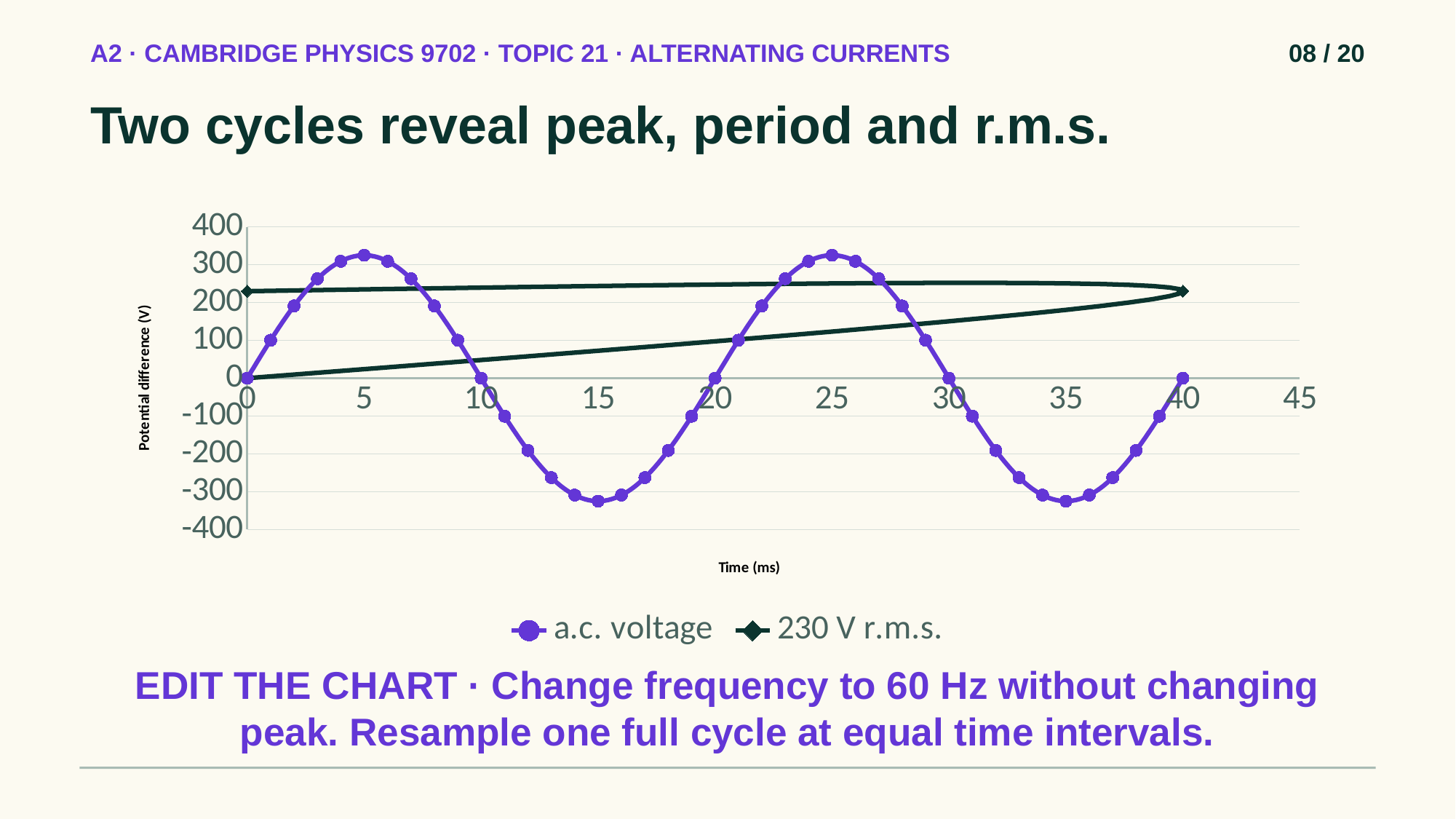

A2 · CAMBRIDGE PHYSICS 9702 · TOPIC 21 · ALTERNATING CURRENTS
08 / 20
Two cycles reveal peak, period and r.m.s.

### Chart

| Category |  |  |
|---|---|---|
EDIT THE CHART · Change frequency to 60 Hz without changing peak. Resample one full cycle at equal time intervals.